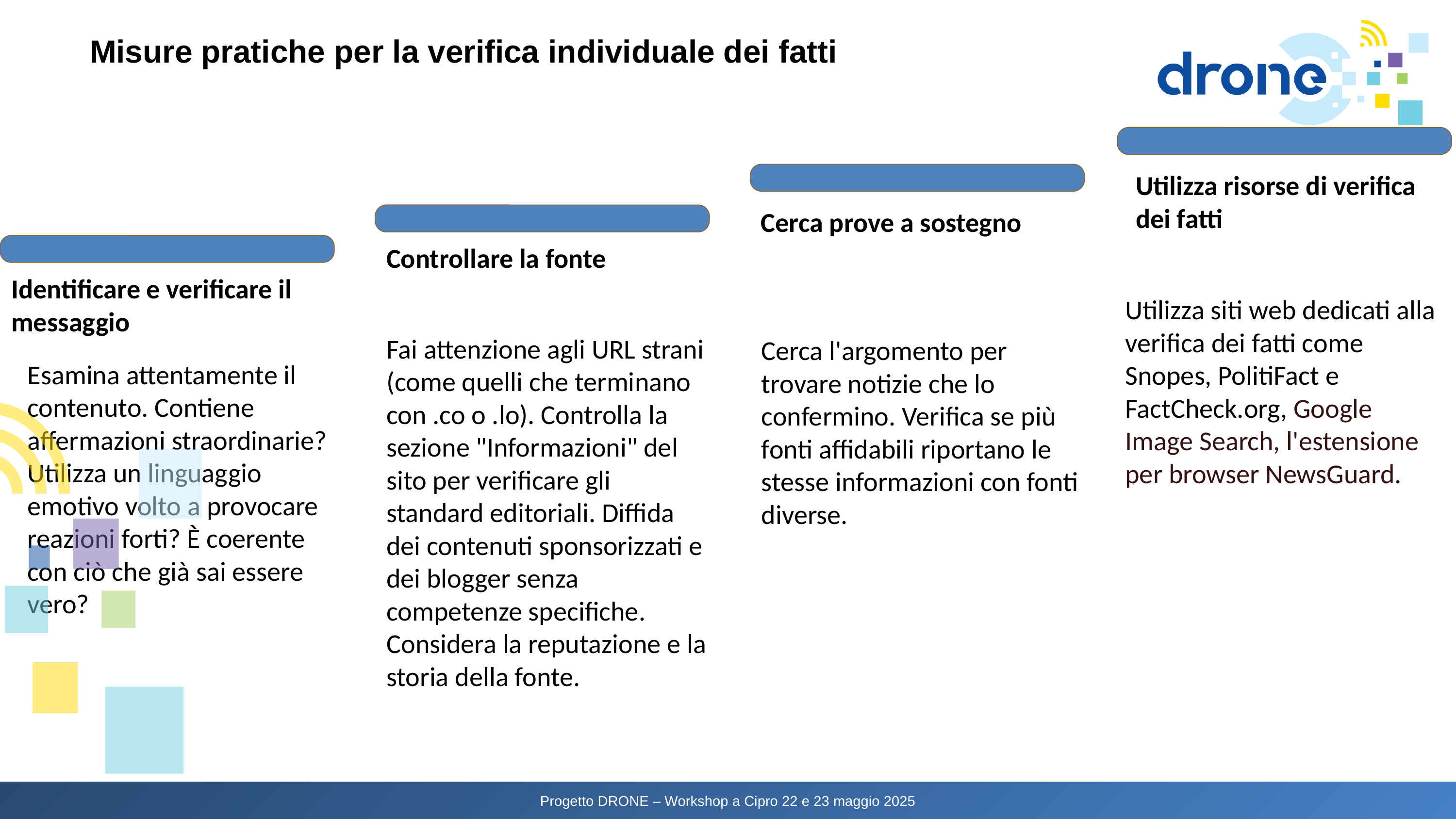

Misure pratiche per la verifica individuale dei fatti

Utilizza risorse di verifica dei fatti
Cerca prove a sostegno

Controllare la fonte
Identificare e verificare il messaggio
Utilizza siti web dedicati alla verifica dei fatti come Snopes, PolitiFact e FactCheck.org, Google Image Search, l'estensione per browser NewsGuard.
Fai attenzione agli URL strani (come quelli che terminano con .co o .lo). Controlla la sezione "Informazioni" del sito per verificare gli standard editoriali. Diffida dei contenuti sponsorizzati e dei blogger senza competenze specifiche. Considera la reputazione e la storia della fonte.
Cerca l'argomento per trovare notizie che lo confermino. Verifica se più fonti affidabili riportano le stesse informazioni con fonti diverse.
Esamina attentamente il contenuto. Contiene affermazioni straordinarie? Utilizza un linguaggio emotivo volto a provocare reazioni forti? È coerente con ciò che già sai essere vero?

Progetto DRONE – Workshop a Cipro 22 e 23 maggio 2025